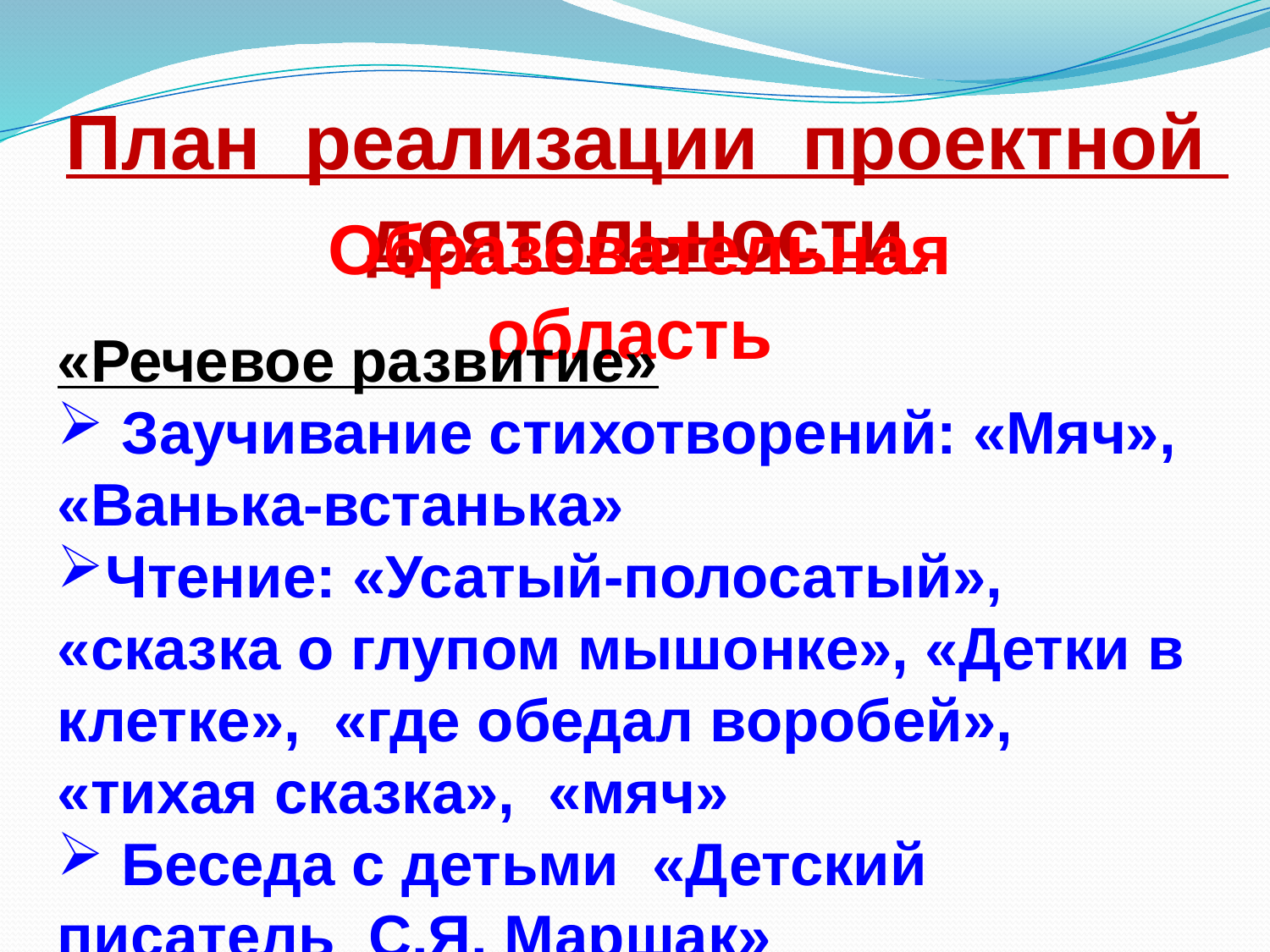

План  реализации  проектной  деятельности
Образовательная  область
«Речевое развитие»
 Заучивание стихотворений: «Мяч», «Ванька-встанька»
Чтение: «Усатый-полосатый», «сказка о глупом мышонке», «Детки в клетке»,  «где обедал воробей», «тихая сказка»,  «мяч»
 Беседа с детьми  «Детский писатель  С.Я. Маршак»
 Рассматривание иллюстраций к сказкам
 Познавательное  занятие